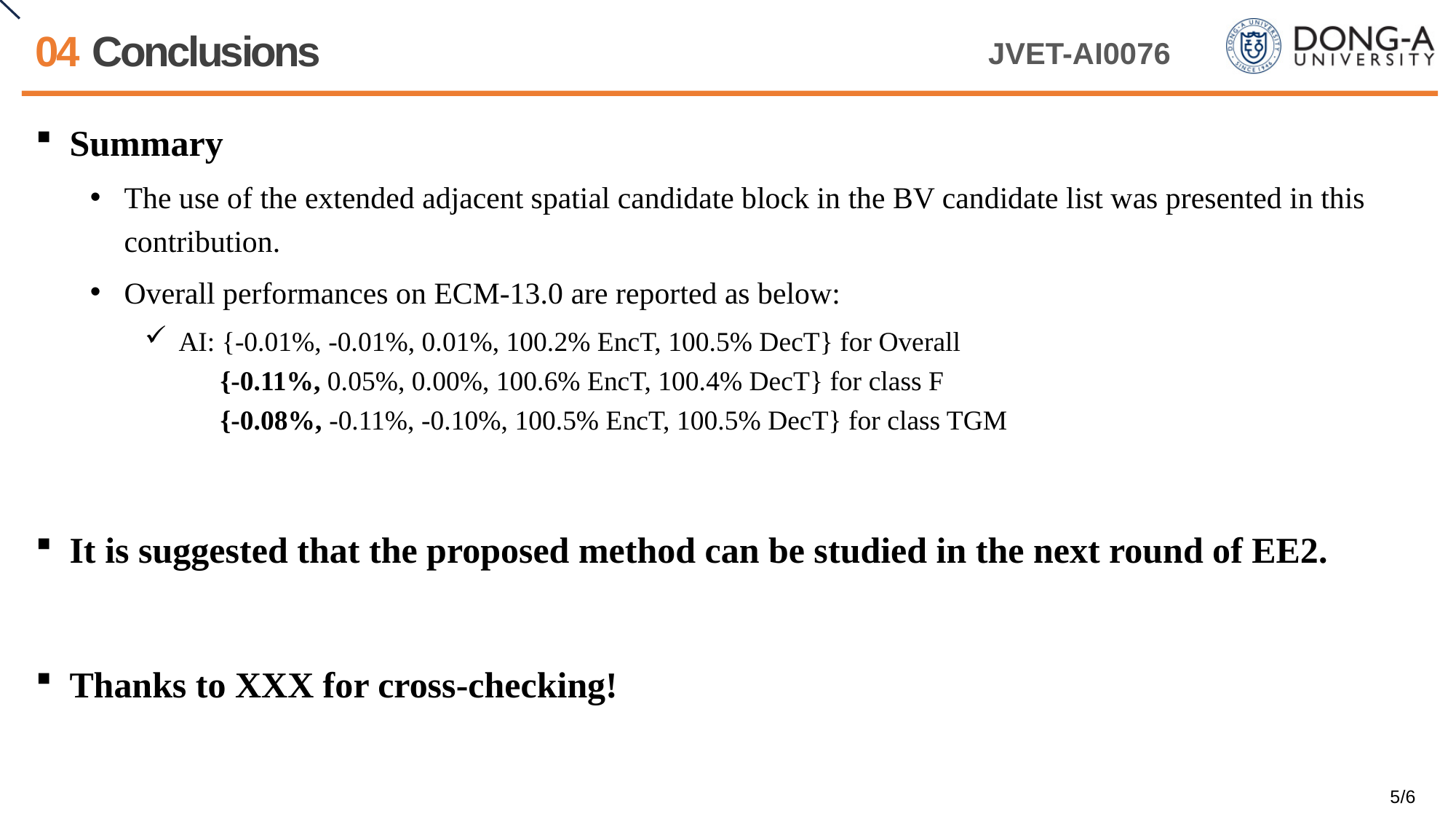

# 04 Conclusions
Summary
The use of the extended adjacent spatial candidate block in the BV candidate list was presented in this contribution.
Overall performances on ECM-13.0 are reported as below:
AI: {-0.01%, -0.01%, 0.01%, 100.2% EncT, 100.5% DecT} for Overall
      {-0.11%, 0.05%, 0.00%, 100.6% EncT, 100.4% DecT} for class F
      {-0.08%, -0.11%, -0.10%, 100.5% EncT, 100.5% DecT} for class TGM

It is suggested that the proposed method can be studied in the next round of EE2.

Thanks to XXX for cross-checking!